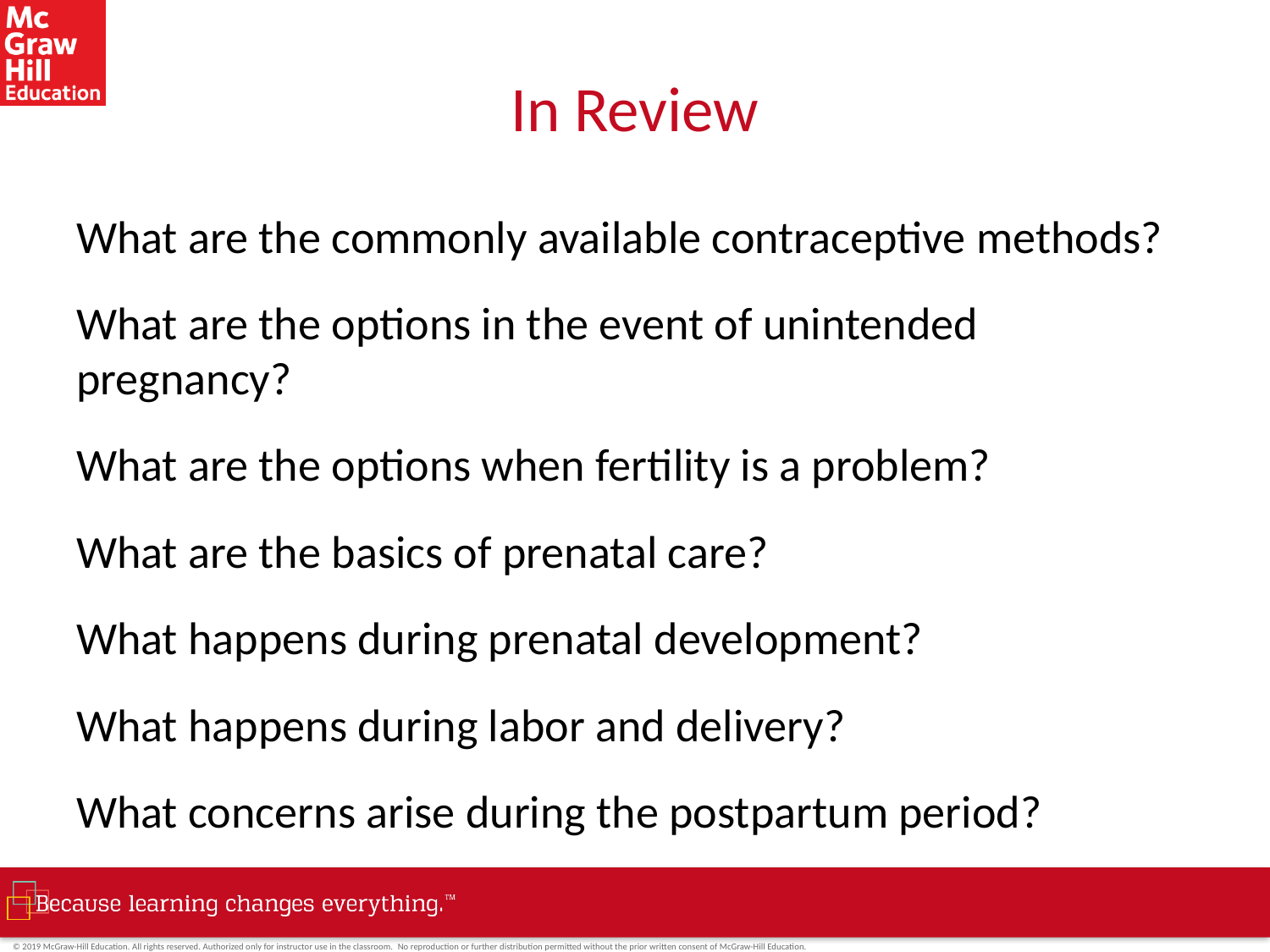

# In Review
What are the commonly available contraceptive methods?
What are the options in the event of unintended pregnancy?
What are the options when fertility is a problem?
What are the basics of prenatal care?
What happens during prenatal development?
What happens during labor and delivery?
What concerns arise during the postpartum period?